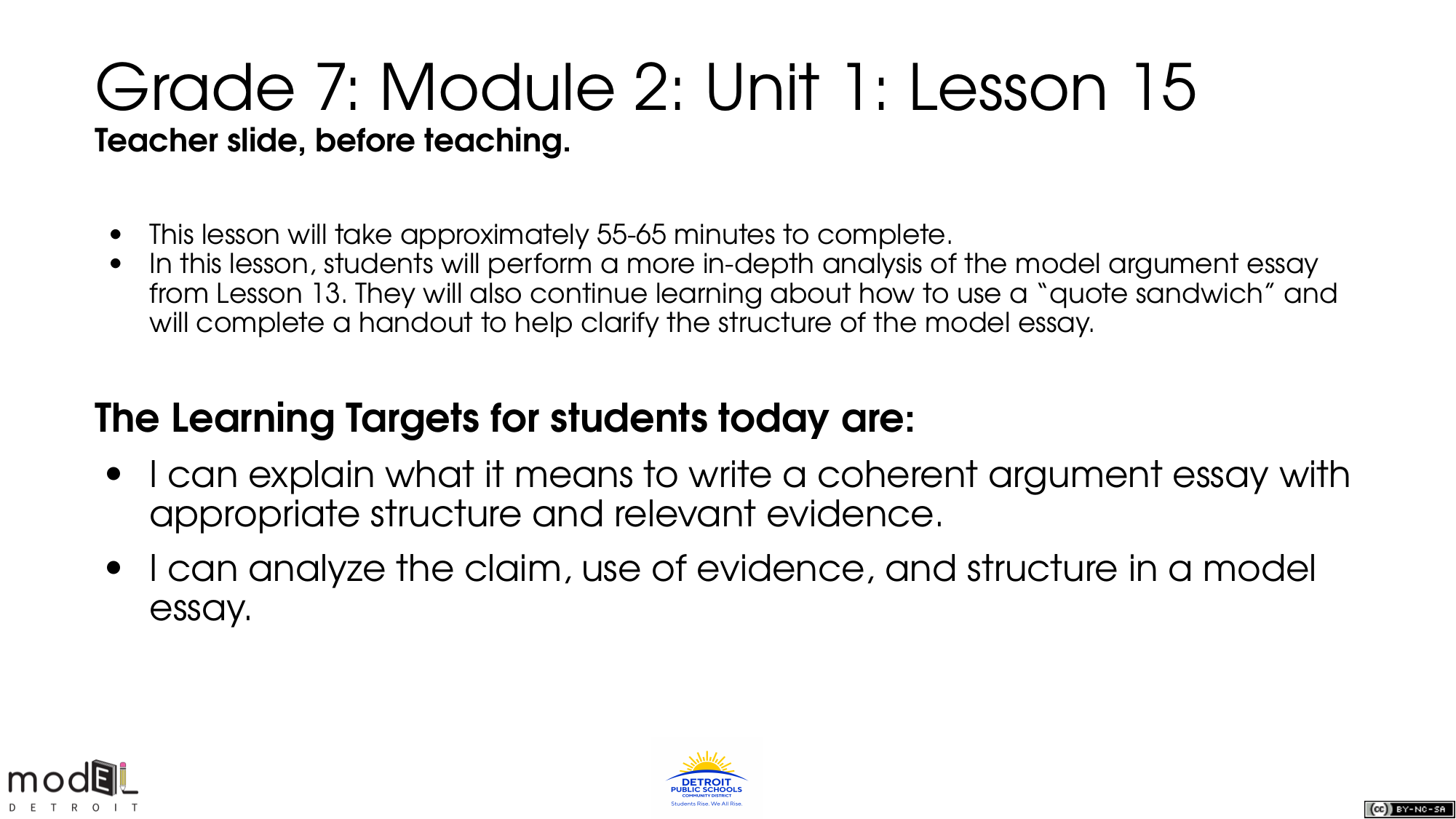

# Grade 7: Module 2: Unit 1: Lesson 15
Teacher slide, before teaching.
This lesson will take approximately 55-65 minutes to complete.
In this lesson, students will perform a more in-depth analysis of the model argument essay from Lesson 13. They will also continue learning about how to use a “quote sandwich” and will complete a handout to help clarify the structure of the model essay.

The Learning Targets for students today are:
I can explain what it means to write a coherent argument essay with appropriate structure and relevant evidence.
I can analyze the claim, use of evidence, and structure in a model essay.